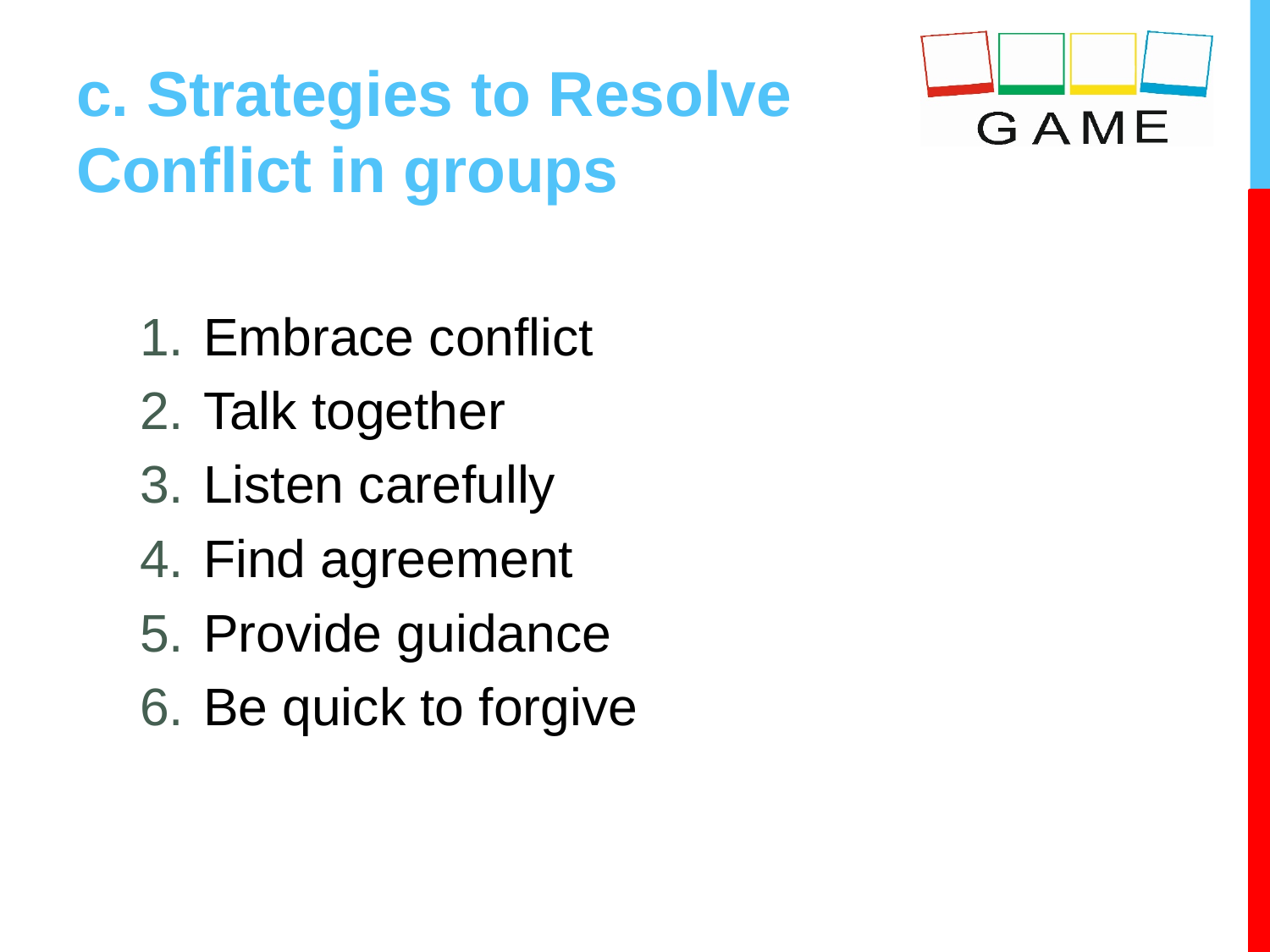

# c. Strategies to Resolve Conflict in groups

Embrace conflict
Talk together
Listen carefully
Find agreement
Provide guidance
Be quick to forgive